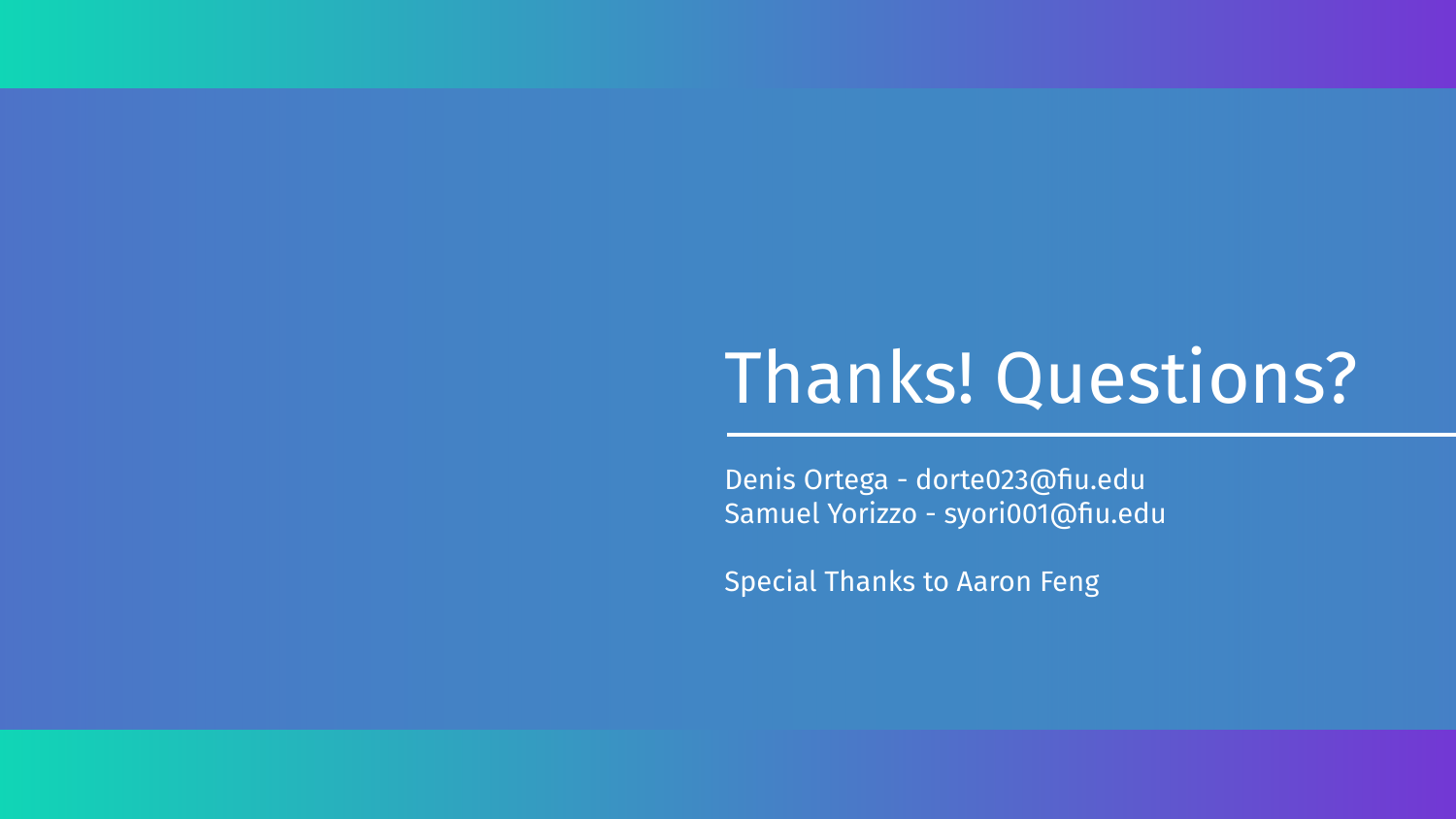

# Thanks! Questions?
Denis Ortega - dorte023@fiu.edu
Samuel Yorizzo - syori001@fiu.edu

Special Thanks to Aaron Feng